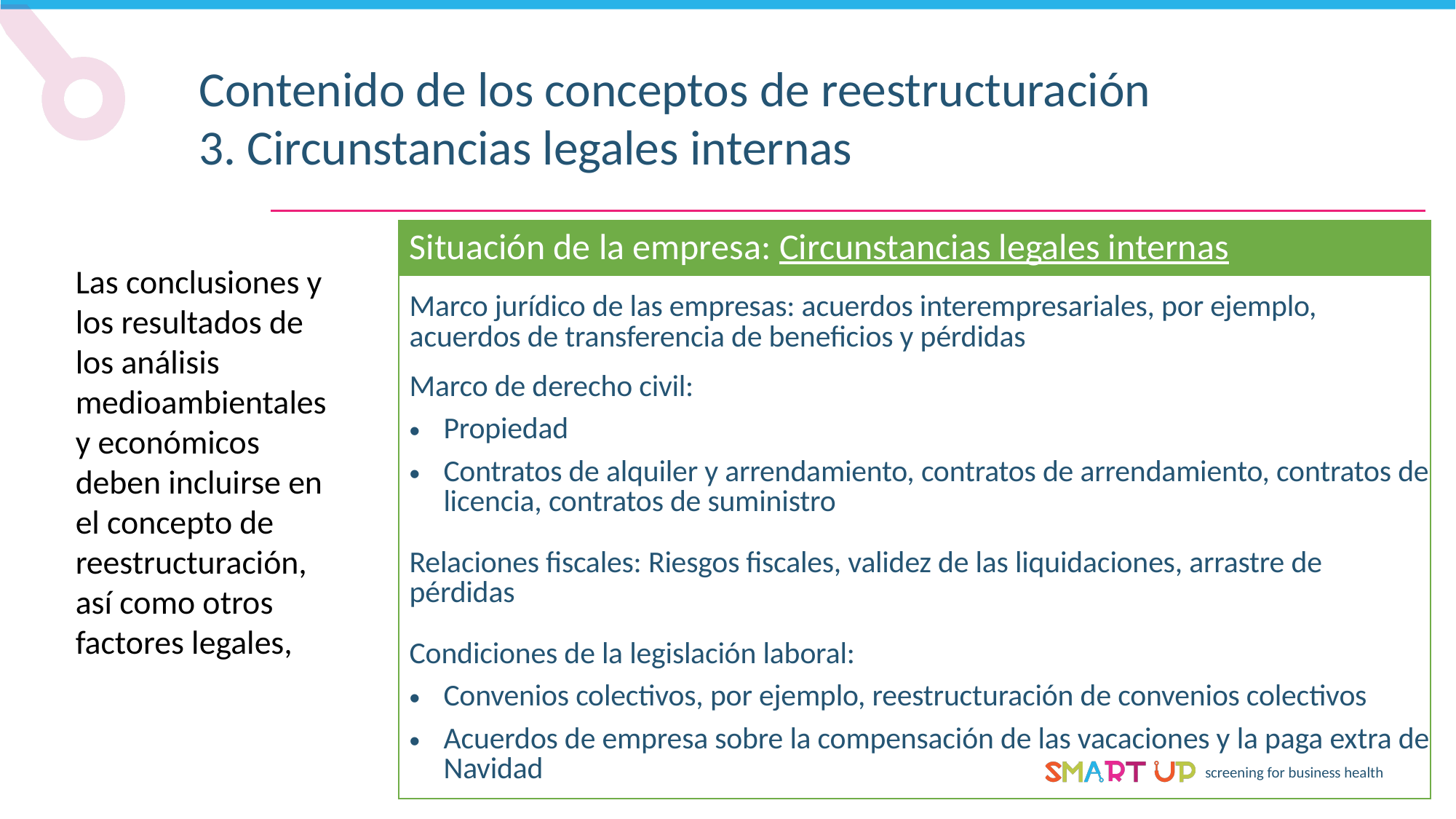

Contenido de los conceptos de reestructuración
3. Circunstancias legales internas
| Situación de la empresa: Circunstancias legales internas |
| --- |
| Marco jurídico de las empresas: acuerdos interempresariales, por ejemplo, acuerdos de transferencia de beneficios y pérdidas |
| Marco de derecho civil: Propiedad Contratos de alquiler y arrendamiento, contratos de arrendamiento, contratos de licencia, contratos de suministro |
| Relaciones fiscales: Riesgos fiscales, validez de las liquidaciones, arrastre de pérdidas |
| Condiciones de la legislación laboral: Convenios colectivos, por ejemplo, reestructuración de convenios colectivos Acuerdos de empresa sobre la compensación de las vacaciones y la paga extra de Navidad |
Las conclusiones y los resultados de los análisis medioambientales y económicos deben incluirse en
el concepto de reestructuración, así como otros factores legales,
Liquidación